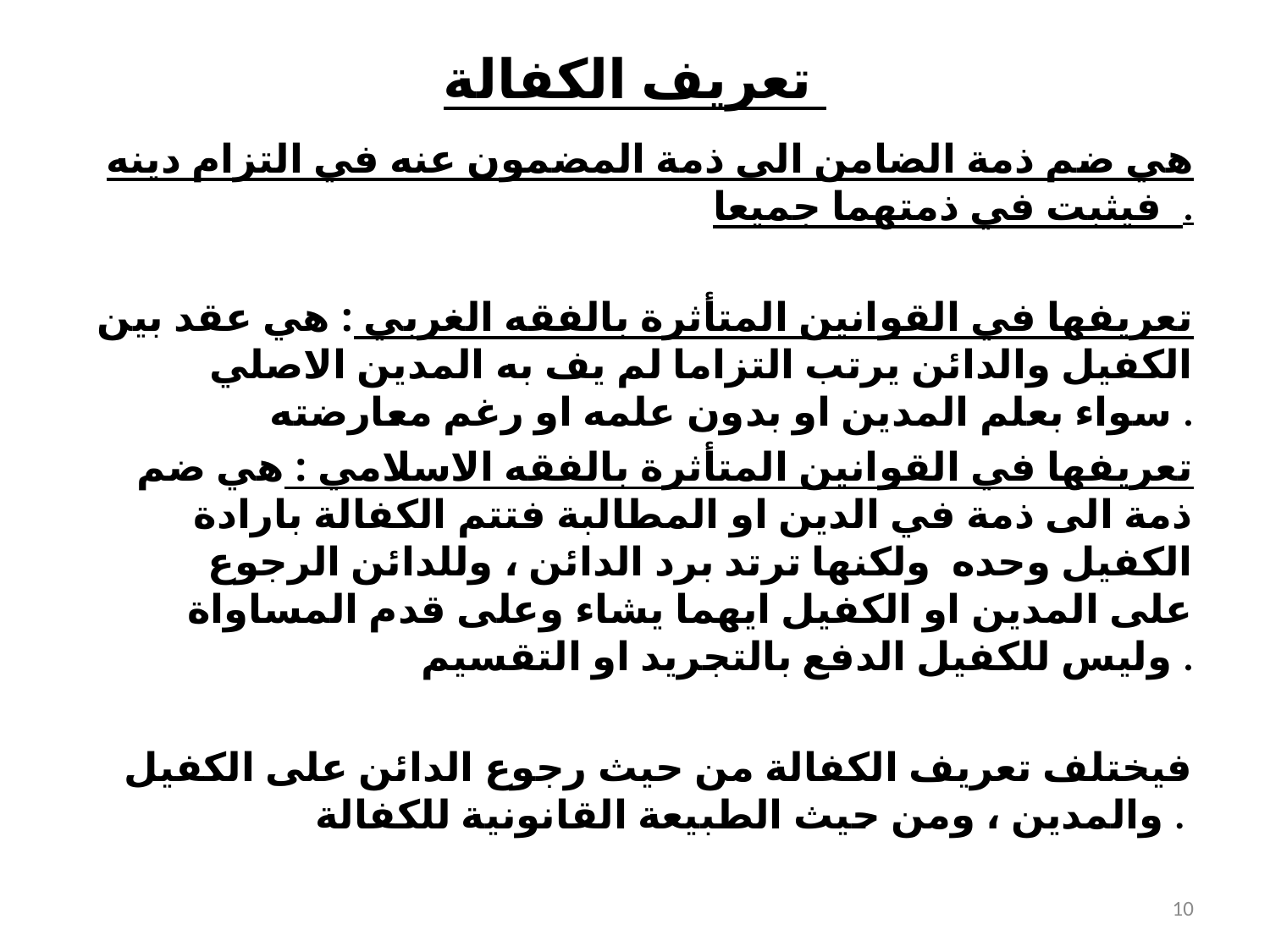

# تعريف الكفالة
هي ضم ذمة الضامن الى ذمة المضمون عنه في التزام دينه فيثبت في ذمتهما جميعا  .

تعريفها في القوانين المتأثرة بالفقه الغربي : هي عقد بين الكفيل والدائن يرتب التزاما لم يف به المدين الاصلي سواء بعلم المدين او بدون علمه او رغم معارضته .
تعريفها في القوانين المتأثرة بالفقه الاسلامي : هي ضم ذمة الى ذمة في الدين او المطالبة فتتم الكفالة بارادة الكفيل وحده  ولكنها ترتد برد الدائن ، وللدائن الرجوع على المدين او الكفيل ايهما يشاء وعلى قدم المساواة وليس للكفيل الدفع بالتجريد او التقسيم .

فيختلف تعريف الكفالة من حيث رجوع الدائن على الكفيل والمدين ، ومن حيث الطبيعة القانونية للكفالة .
10